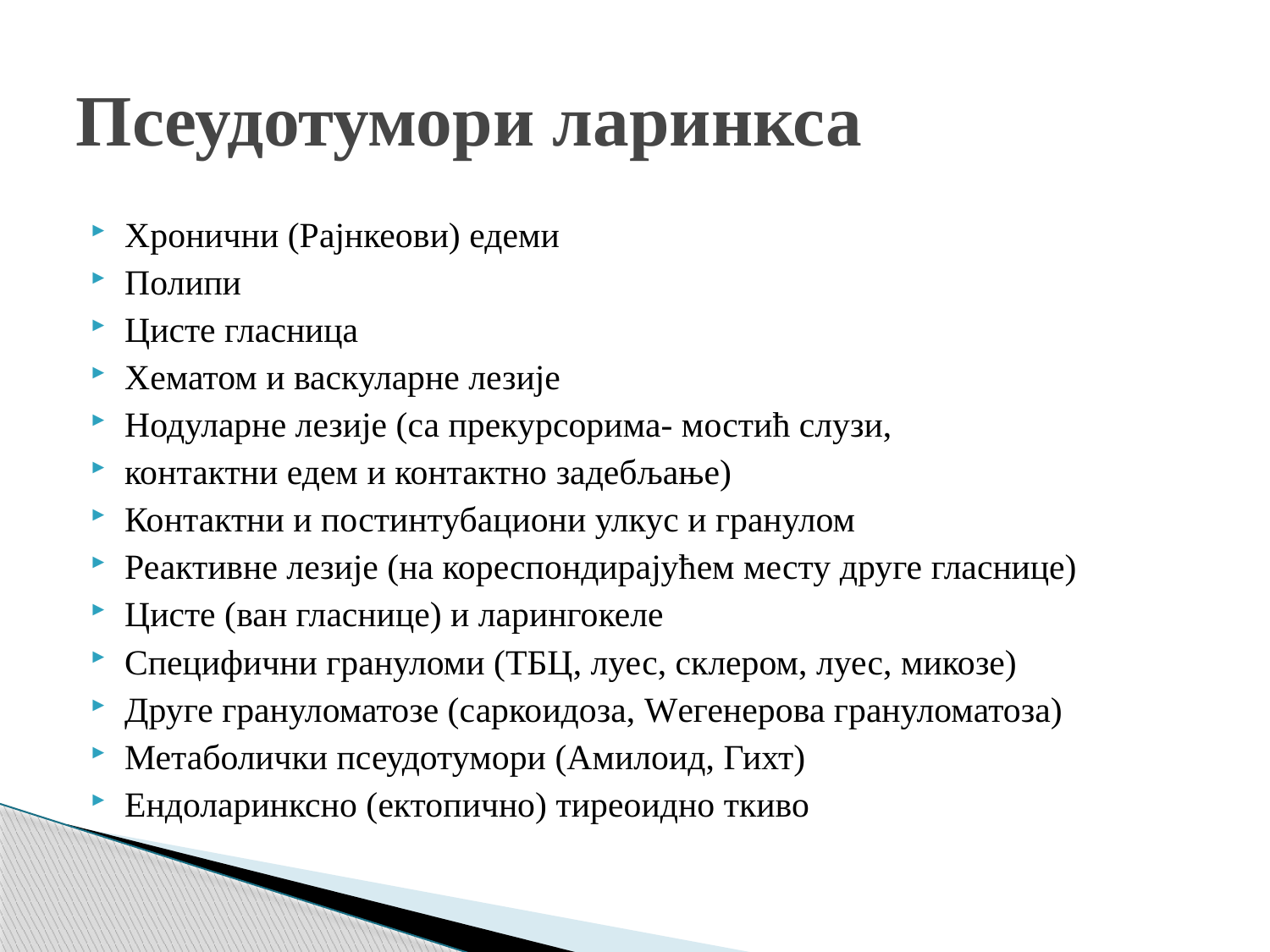

# Псеудотумори ларинкса
Хронични (Рајнкеови) едеми
Полипи
Цисте гласница
Хематом и васкуларне лезије
Нодуларне лезије (са прекурсорима- мостић слузи,
контактни едем и контактно задебљање)
Контактни и постинтубациони улкус и гранулом
Реактивне лезије (на кореспондирајућем месту друге гласнице)
Цисте (ван гласнице) и ларингокеле
Специфични грануломи (ТБЦ, луес, склером, луес, микозе)
Друге грануломатозе (саркоидоза, Wегенерова грануломатоза)
Метаболички псеудотумори (Амилоид, Гихт)
Ендоларинксно (ектопично) тиреоидно ткиво